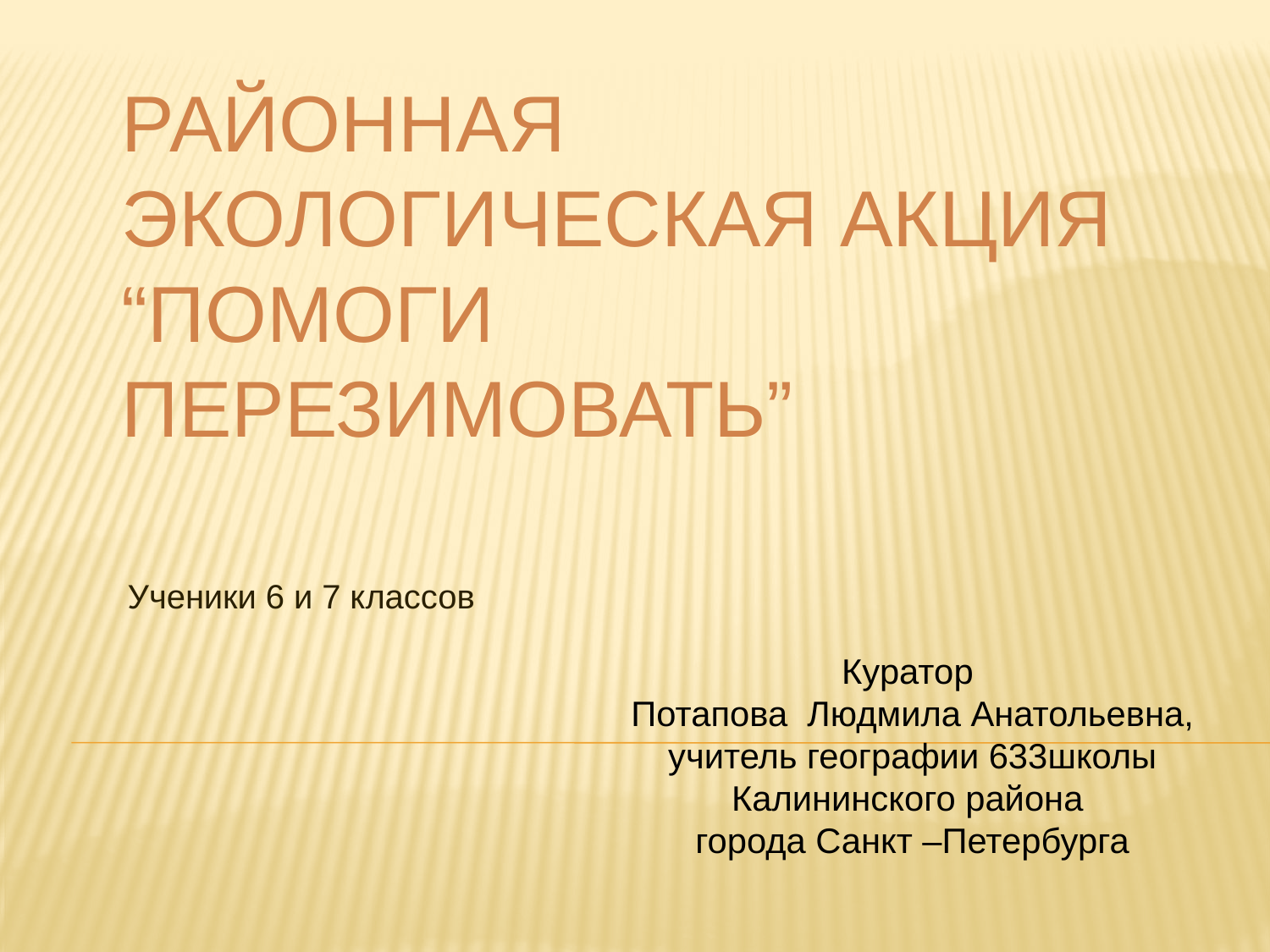

# Районная экологическая акция “помоги перезимовать”

Ученики 6 и 7 классов

Куратор
Потапова  Людмила Анатольевна, учитель географии 633школы Калининского района
города Санкт –Петербурга